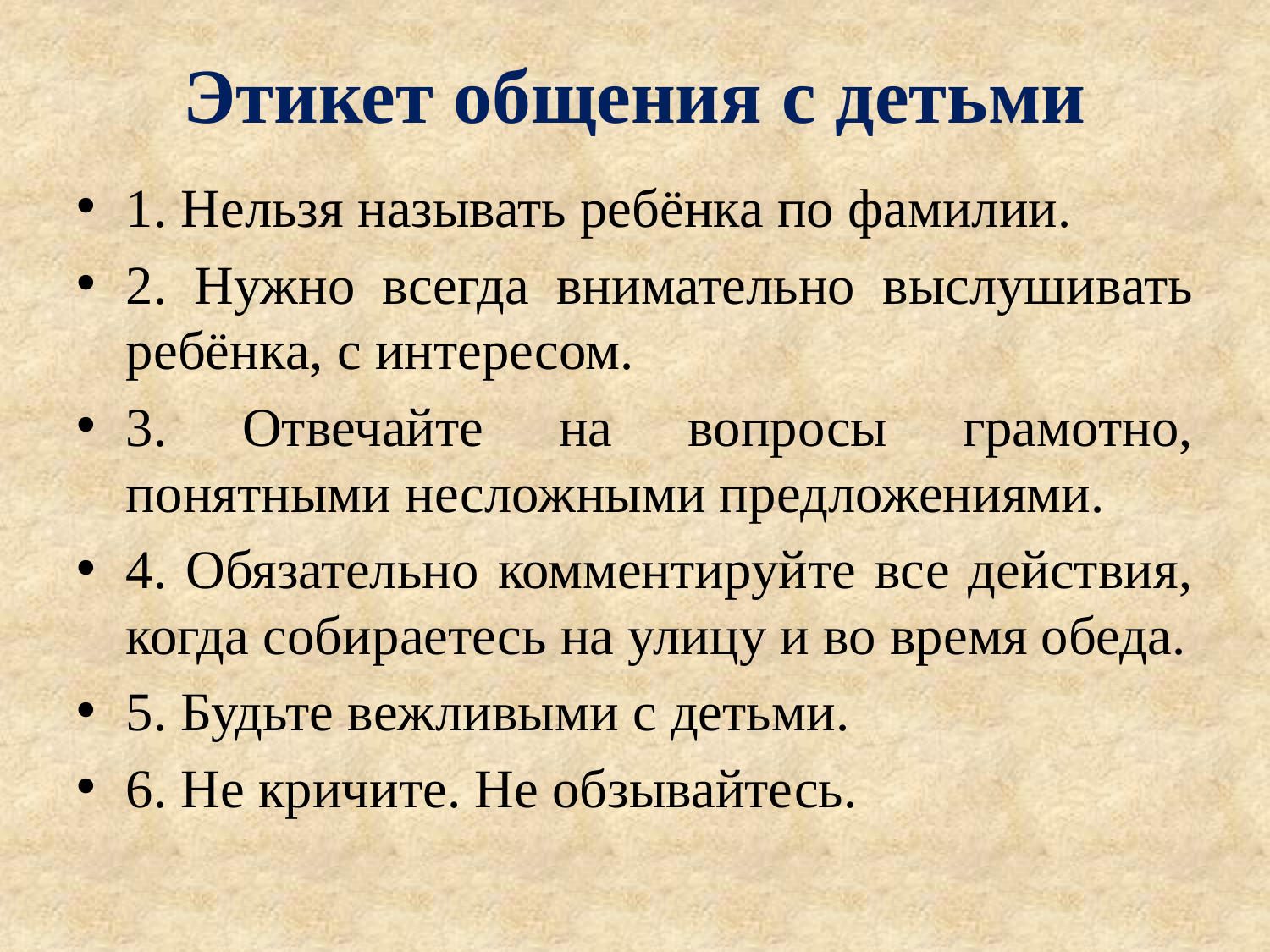

# Этикет общения с детьми
1. Нельзя называть ребёнка по фамилии.
2. Нужно всегда внимательно выслушивать ребёнка, с интересом.
3. Отвечайте на вопросы грамотно, понятными несложными предложениями.
4. Обязательно комментируйте все действия, когда собираетесь на улицу и во время обеда.
5. Будьте вежливыми с детьми.
6. Не кричите. Не обзывайтесь.